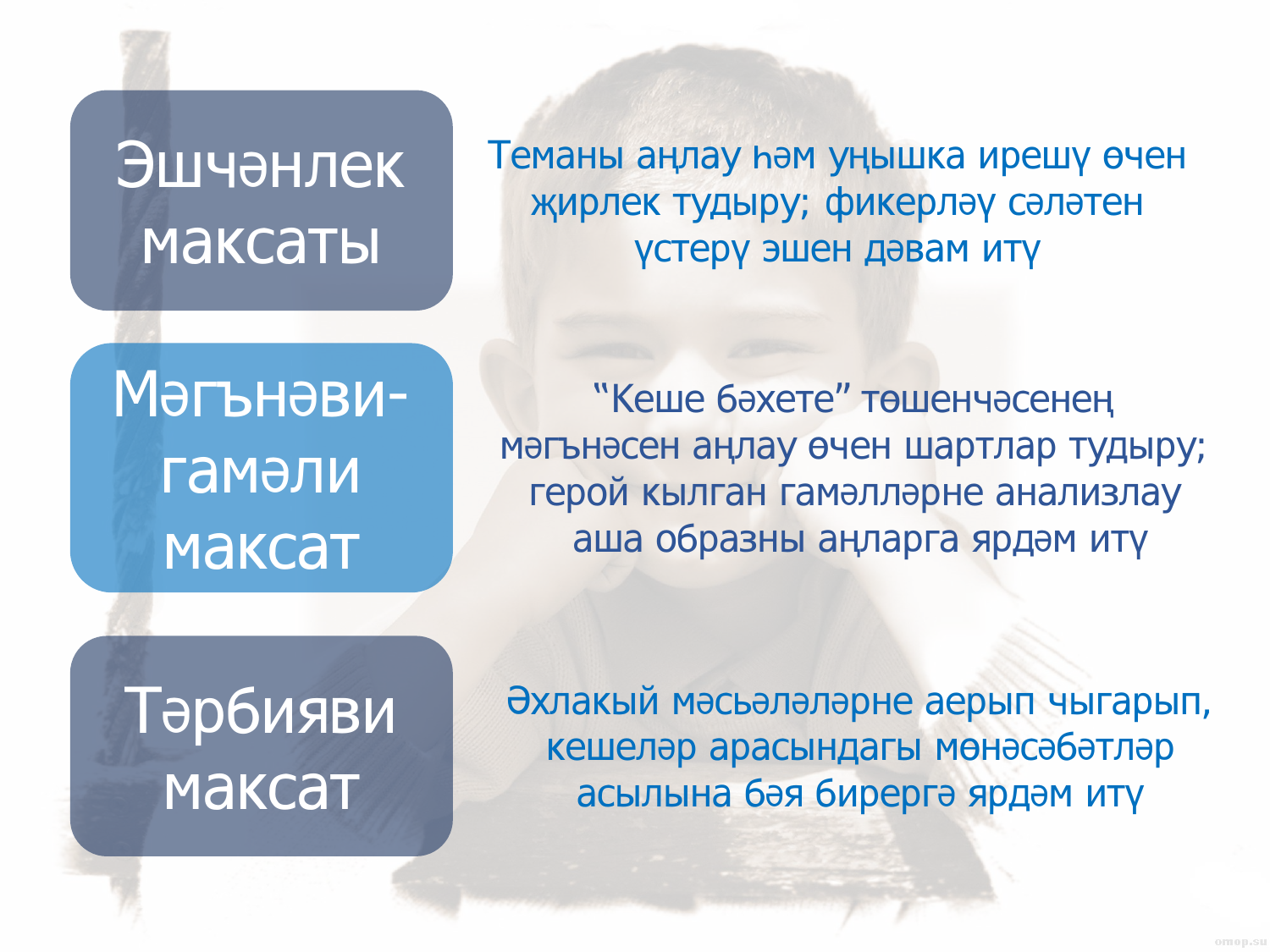

Эшчәнлек максаты
Теманы аңлау һәм уңышка ирешү өчен җирлек тудыру; фикерләү сәләтен үстерү эшен дәвам итү
Мәгънәви-гамәли максат
“Кеше бәхете” төшенчәсенең
мәгънәсен аңлау өчен шартлар тудыру;
герой кылган гамәлләрне анализлау
аша образны аңларга ярдәм итү
Тәрбияви максат
Әхлакый мәсьәләләрне аерып чыгарып, кешеләр арасындагы мөнәсәбәтләр асылына бәя бирергә ярдәм итү